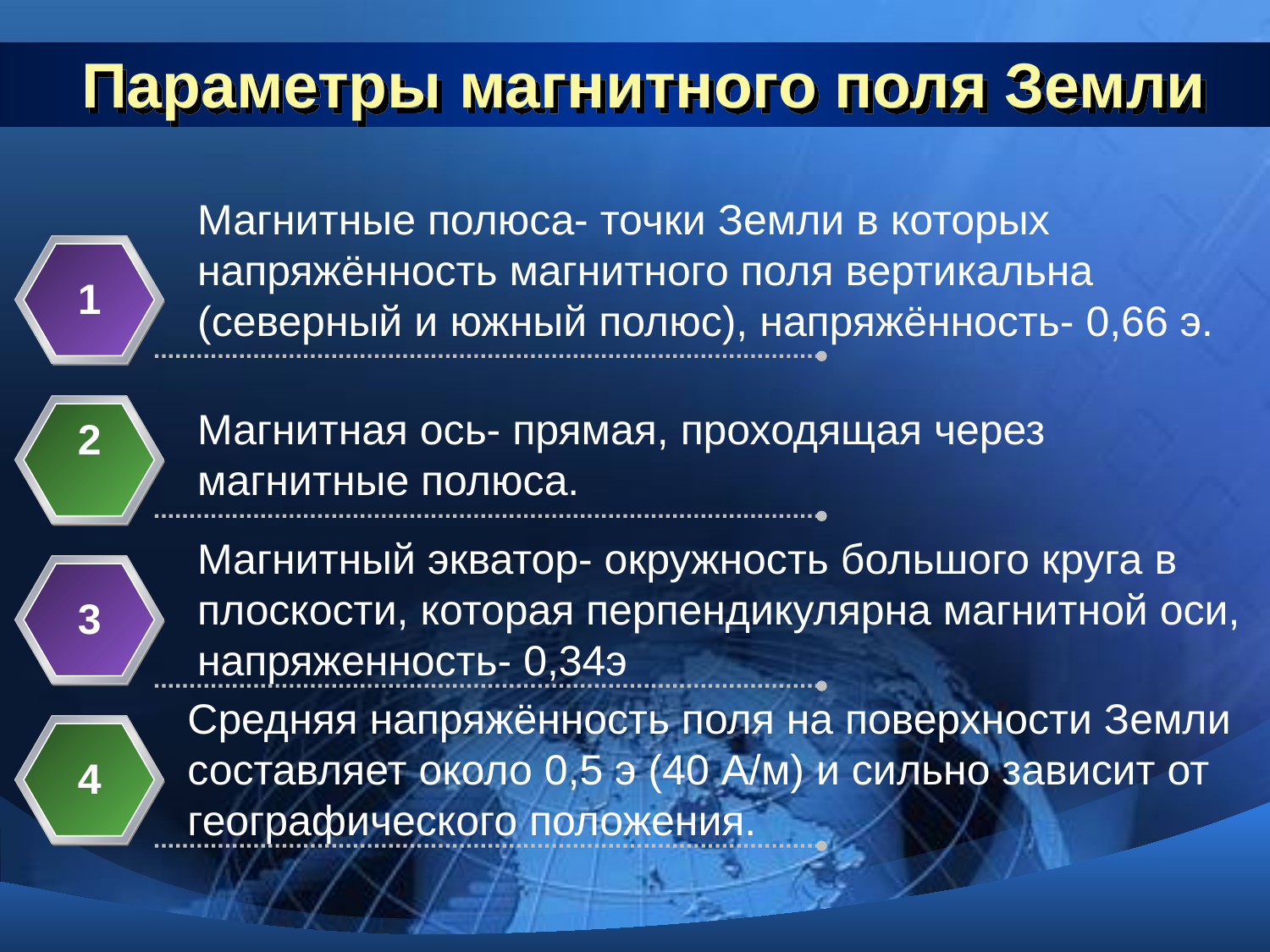

# Параметры магнитного поля Земли
Магнитные полюса- точки Земли в которых напряжённость магнитного поля вертикальна (северный и южный полюс), напряжённость- 0,66 э.

1

Магнитная ось- прямая, проходящая через магнитные полюса.
2

Магнитный экватор- окружность большого круга в плоскости, которая перпендикулярна магнитной оси, напряженность- 0,34э

3

Средняя напряжённость поля на поверхности Земли составляет около 0,5 э (40 А/м) и сильно зависит от географического положения.

4